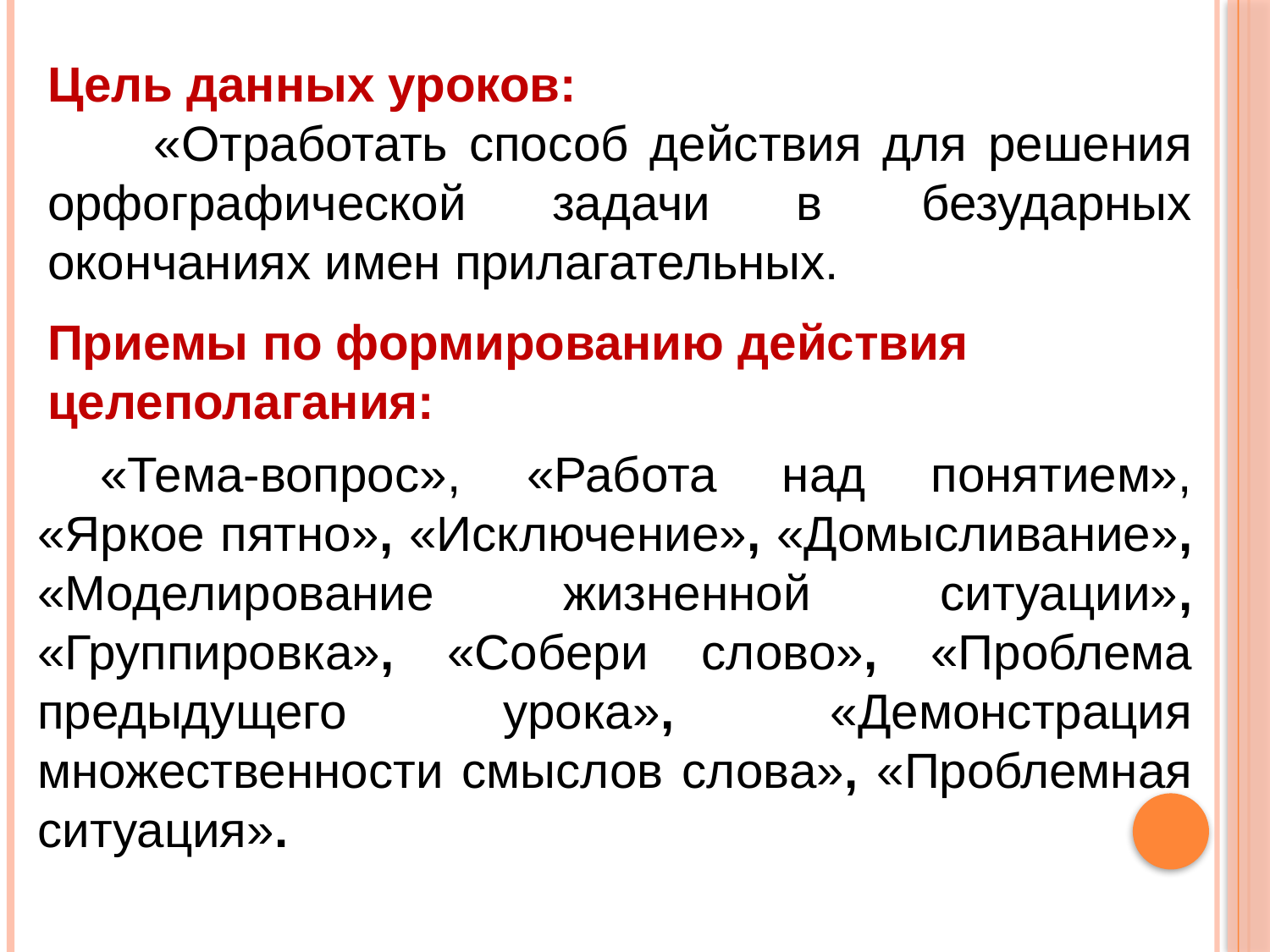

Цель данных уроков:
     «Отработать способ действия для решения орфографической задачи в  безударных окончаниях имен прилагательных.
Приемы по формированию действия целеполагания:
«Тема-вопрос», «Работа над понятием», «Яркое пятно», «Исключение», «Домысливание», «Моделирование жизненной ситуации», «Группировка», «Собери слово», «Проблема предыдущего урока», «Демонстрация множественности смыслов слова», «Проблемная ситуация».